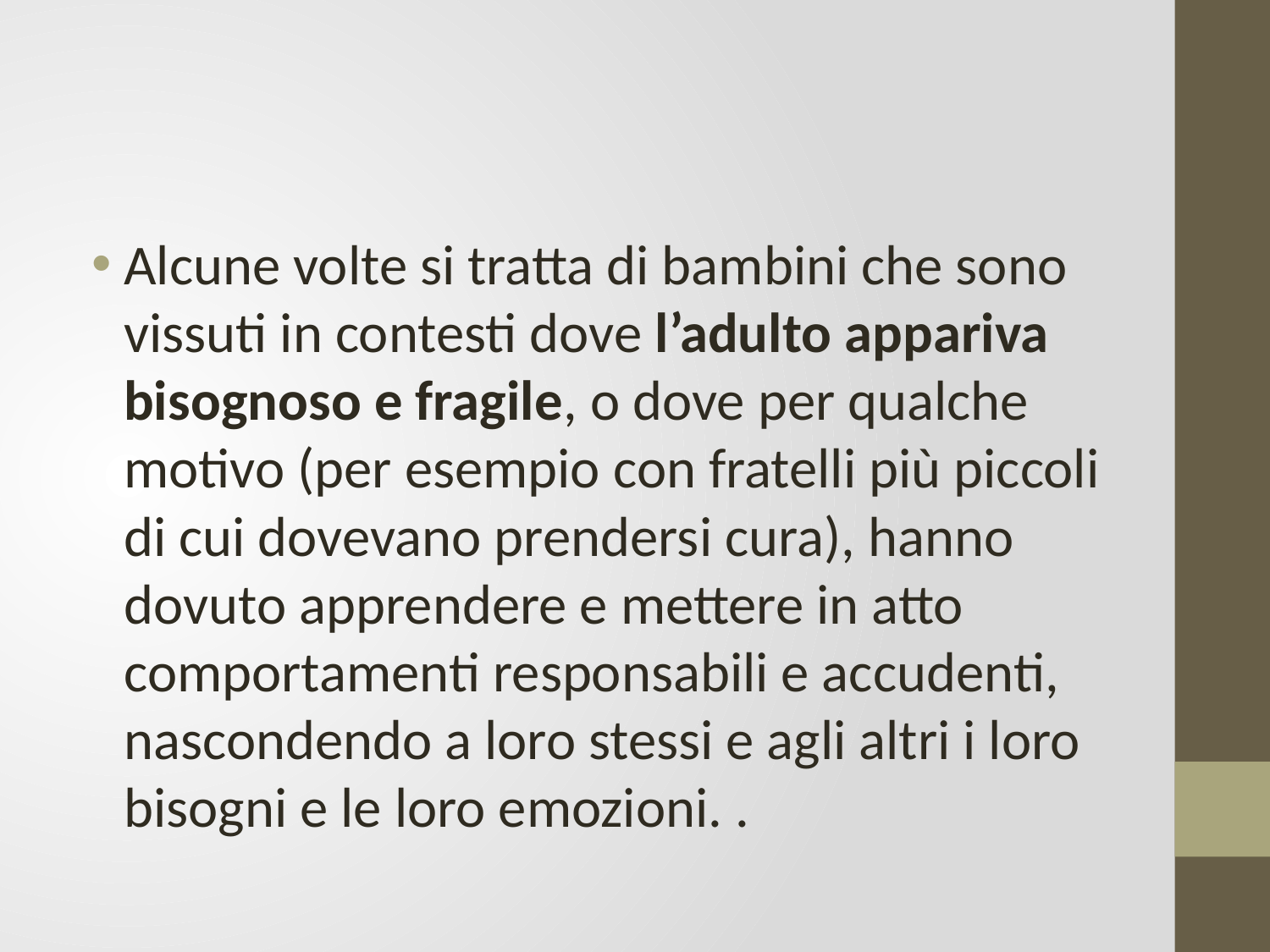

#
Alcune volte si tratta di bambini che sono vissuti in contesti dove l’adulto appariva bisognoso e fragile, o dove per qualche motivo (per esempio con fratelli più piccoli di cui dovevano prendersi cura), hanno dovuto apprendere e mettere in atto comportamenti responsabili e accudenti, nascondendo a loro stessi e agli altri i loro bisogni e le loro emozioni. .